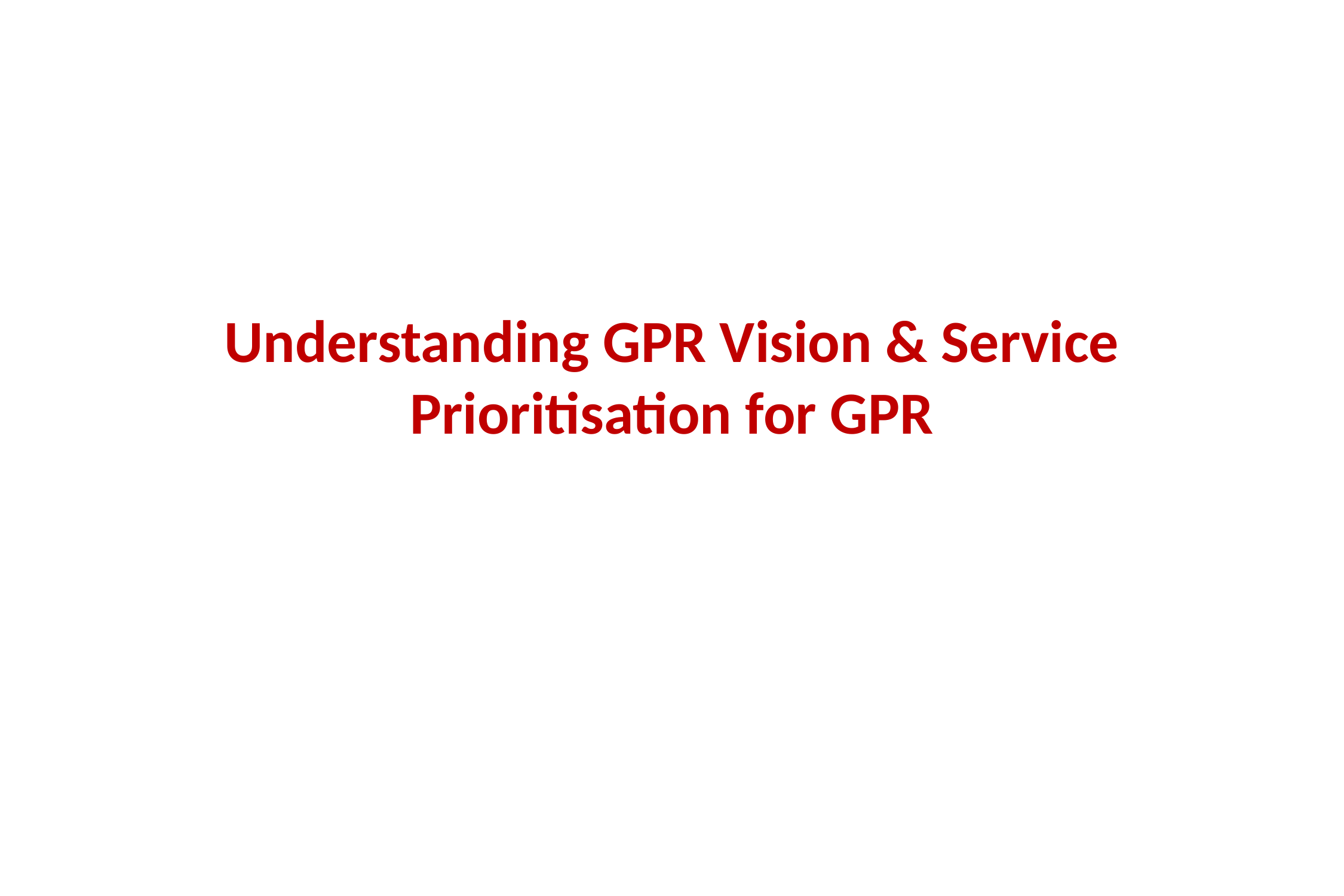

# Understanding GPR Vision & Service Prioritisation for GPR